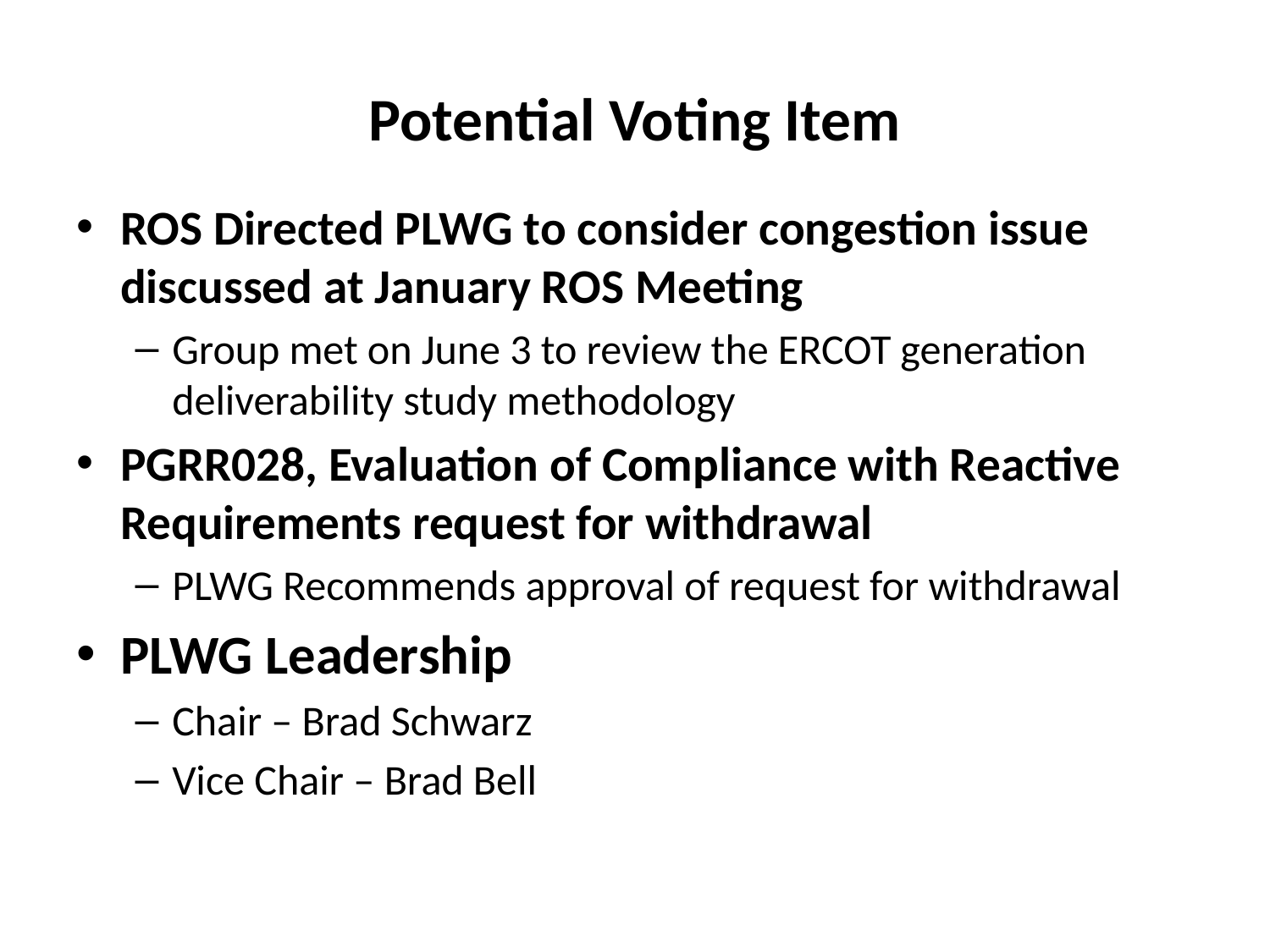

# Potential Voting Item
ROS Directed PLWG to consider congestion issue discussed at January ROS Meeting
Group met on June 3 to review the ERCOT generation deliverability study methodology
PGRR028, Evaluation of Compliance with Reactive Requirements request for withdrawal
PLWG Recommends approval of request for withdrawal
PLWG Leadership
Chair – Brad Schwarz
Vice Chair – Brad Bell